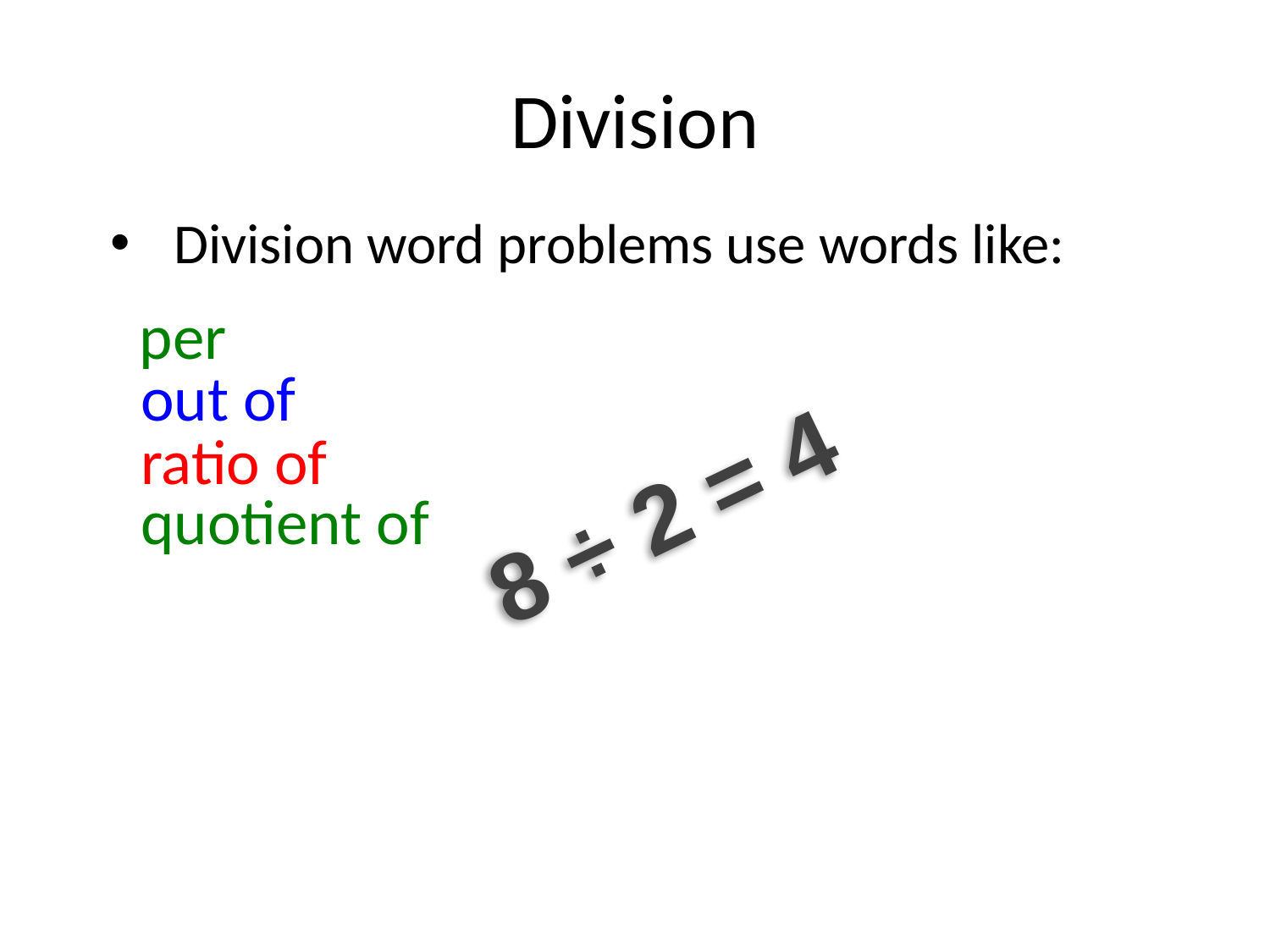

# Division
Division word problems use words like:
per
out of
8 ÷ 2 = 4
ratio of
quotient of